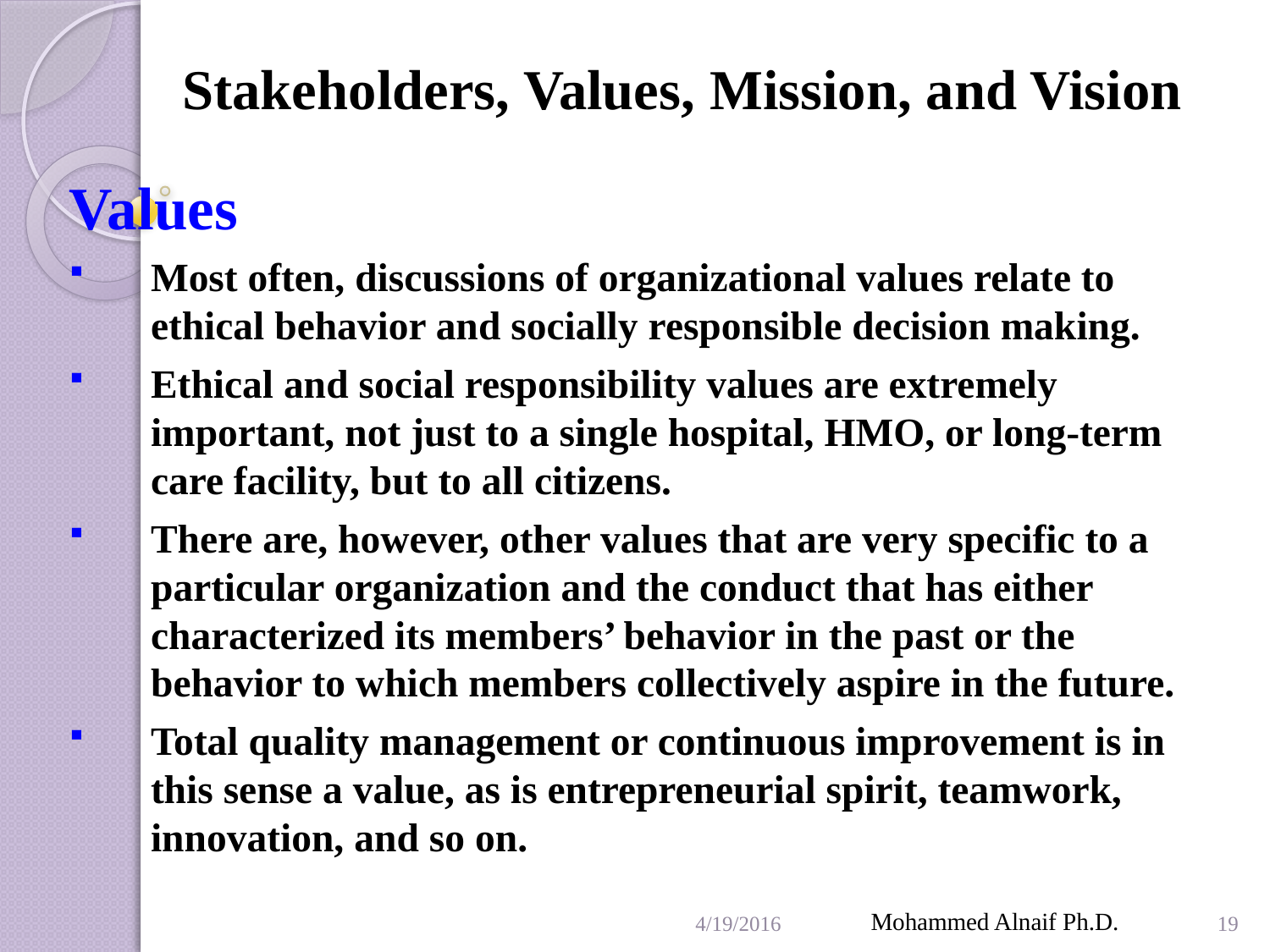

# Stakeholders, Values, Mission, and Vision
Values
Most often, discussions of organizational values relate to ethical behavior and socially responsible decision making.
Ethical and social responsibility values are extremely important, not just to a single hospital, HMO, or long-term care facility, but to all citizens.
There are, however, other values that are very specific to a particular organization and the conduct that has either characterized its members’ behavior in the past or the behavior to which members collectively aspire in the future.
Total quality management or continuous improvement is in this sense a value, as is entrepreneurial spirit, teamwork, innovation, and so on.
4/19/2016
Mohammed Alnaif Ph.D.
19